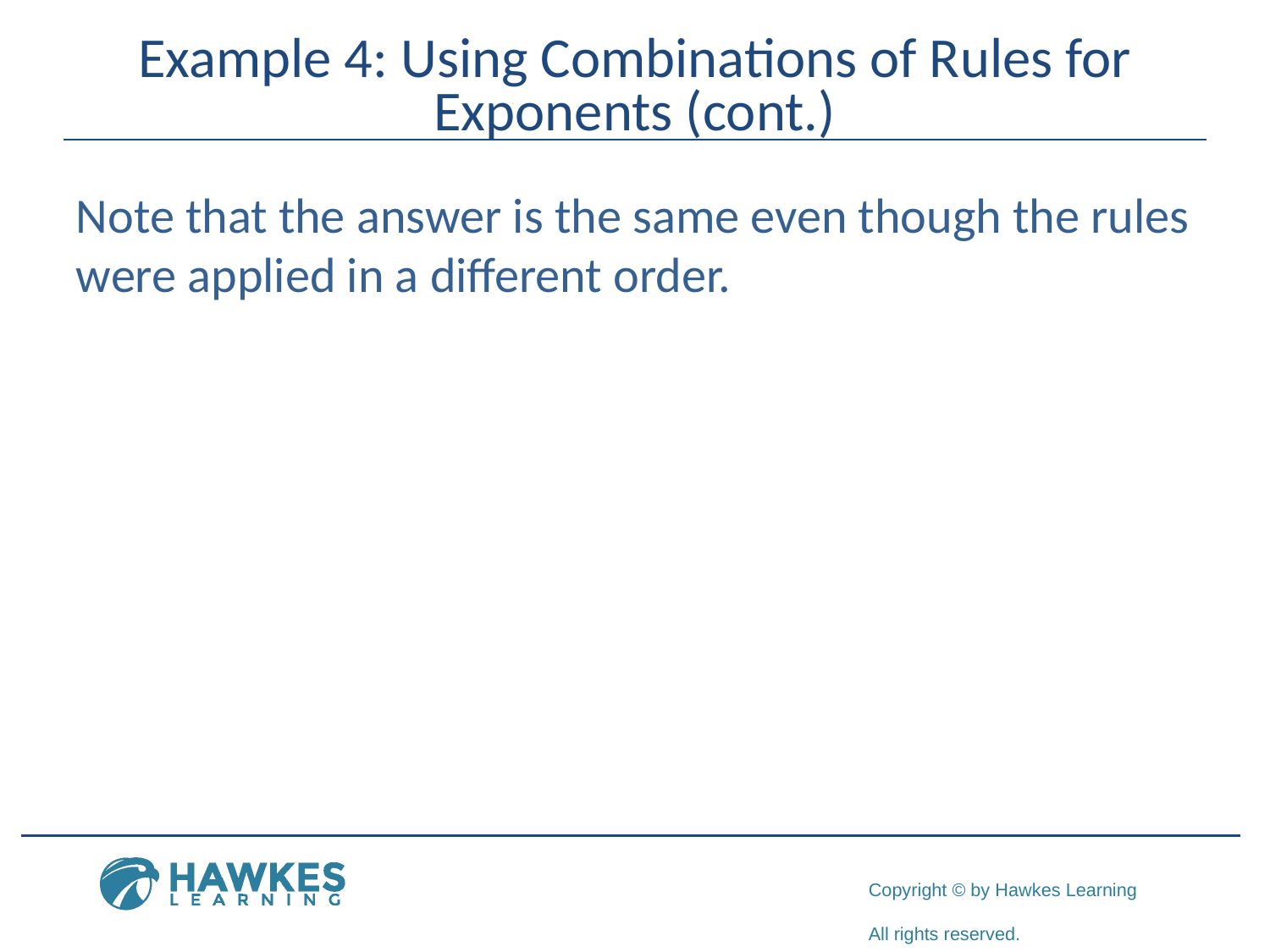

# Example 4: Using Combinations of Rules for Exponents (cont.)
Note that the answer is the same even though the rules were applied in a different order.